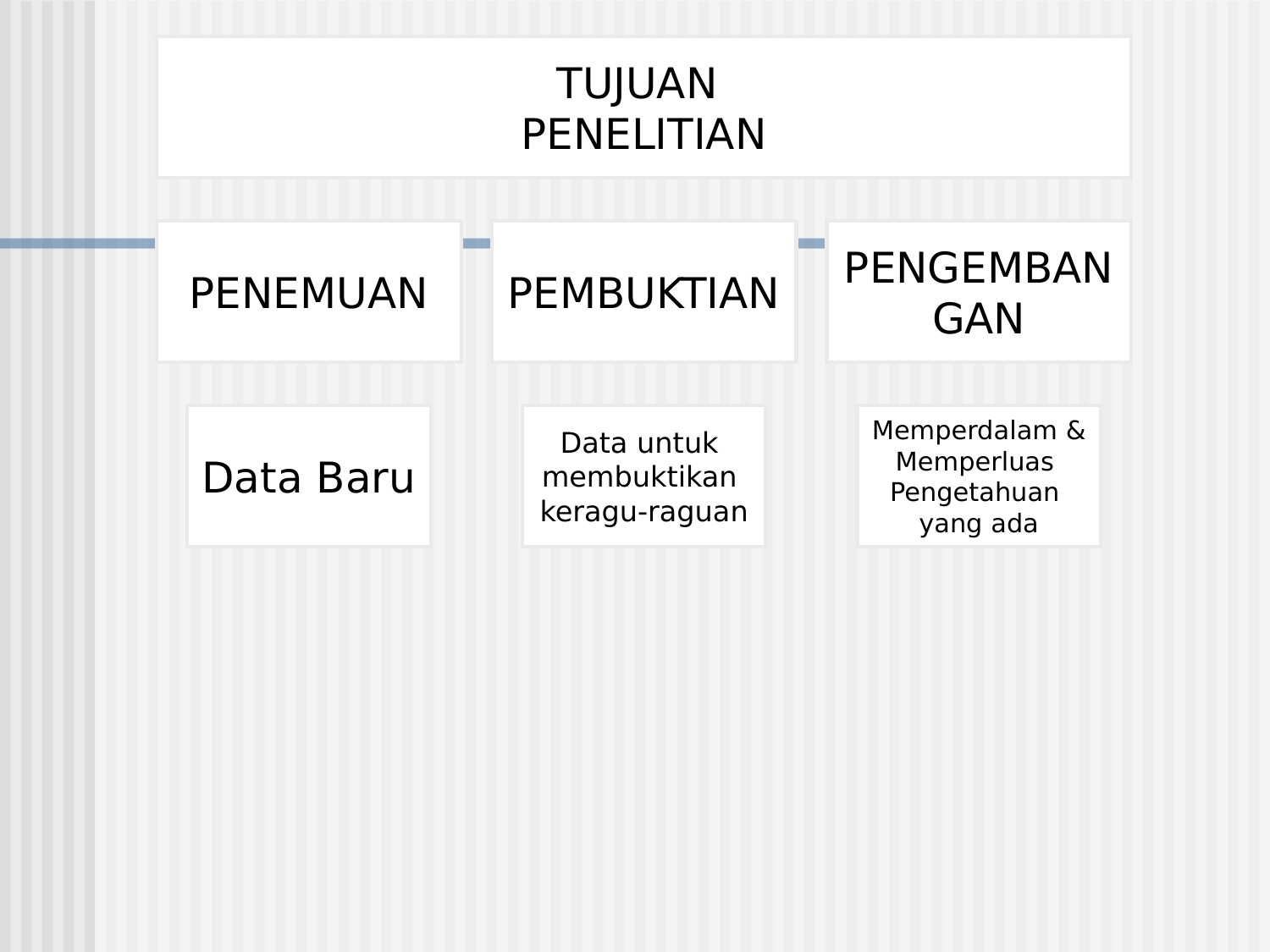

TUJUAN
PENELITIAN
PENEMUAN
Data Baru
PEMBUKTIAN
Data untuk
membuktikan
keragu-raguan
PENGEMBANGAN
Memperdalam &
Memperluas
Pengetahuan
yang ada